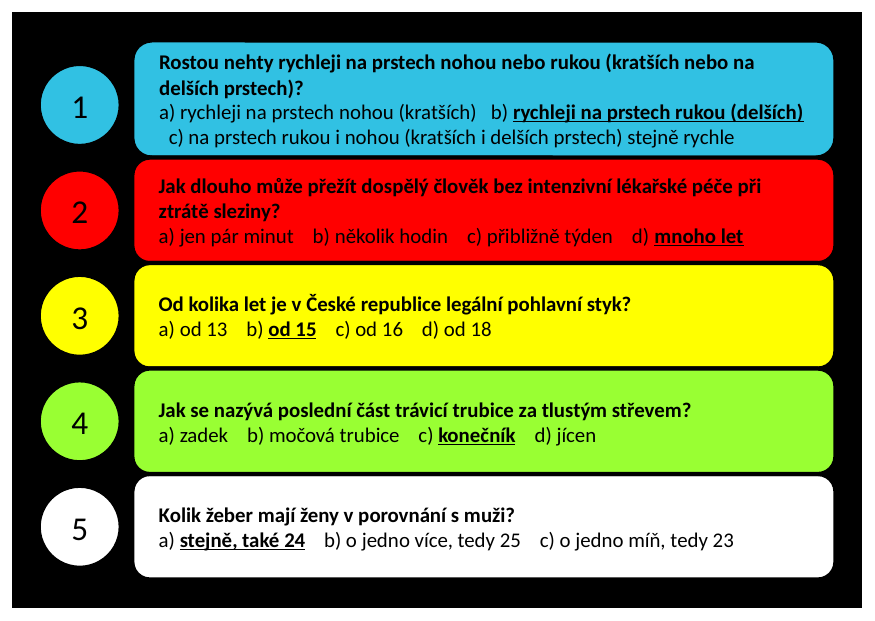

Rostou nehty rychleji na prstech nohou nebo rukou (kratších nebo na delších prstech)?
a) rychleji na prstech nohou (kratších)   b) rychleji na prstech rukou (delších)    c) na prstech rukou i nohou (kratších i delších prstech) stejně rychle
1
Jak dlouho může přežít dospělý člověk bez intenzivní lékařské péče při ztrátě sleziny?
a) jen pár minut    b) několik hodin    c) přibližně týden    d) mnoho let
2
Od kolika let je v České republice legální pohlavní styk?
a) od 13    b) od 15    c) od 16    d) od 18
3
Jak se nazývá poslední část trávicí trubice za tlustým střevem?
a) zadek    b) močová trubice    c) konečník    d) jícen
4
Kolik žeber mají ženy v porovnání s muži?
a) stejně, také 24    b) o jedno více, tedy 25    c) o jedno míň, tedy 23
5